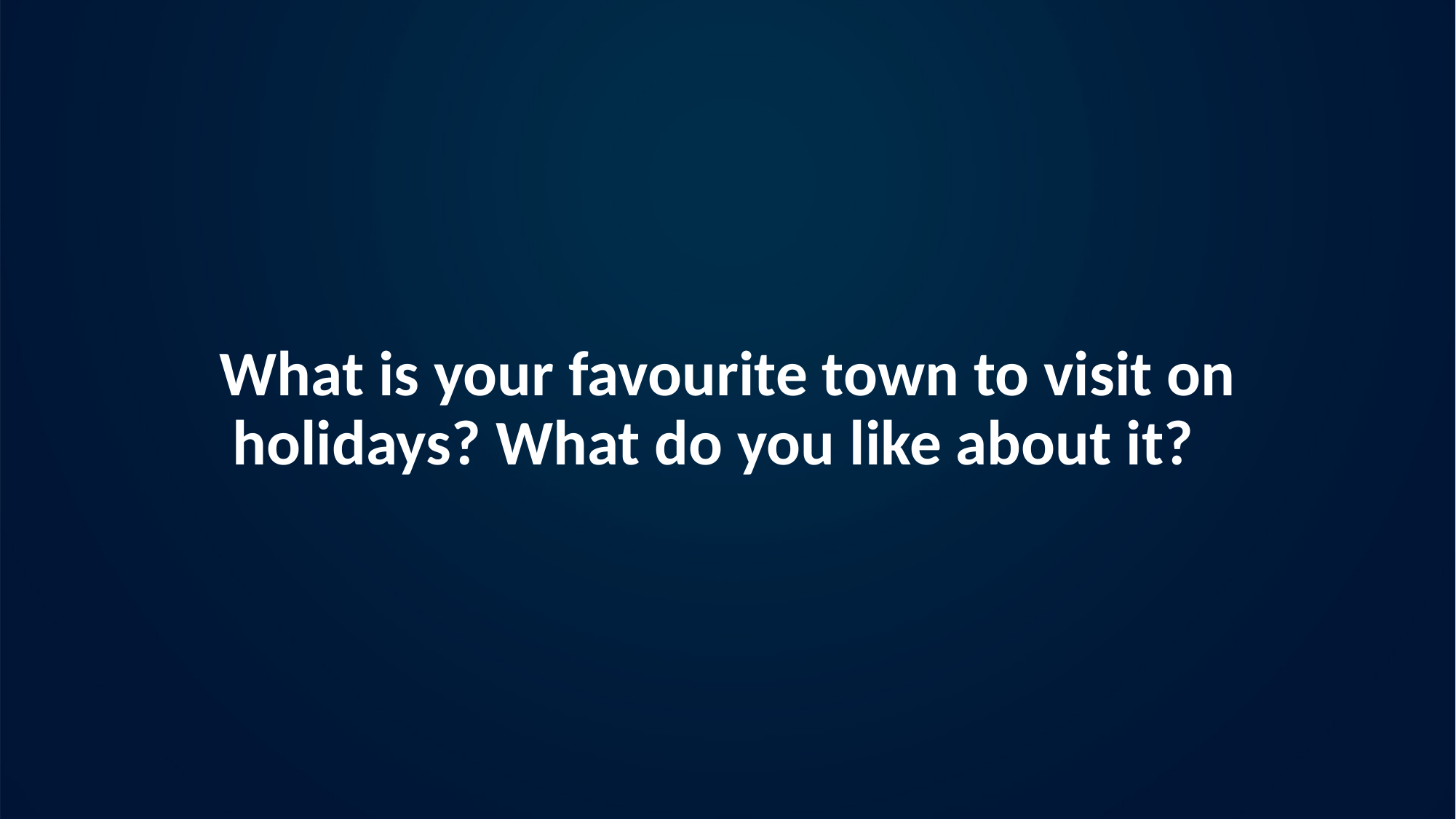

# What is your favourite town to visit on holidays? What do you like about it?